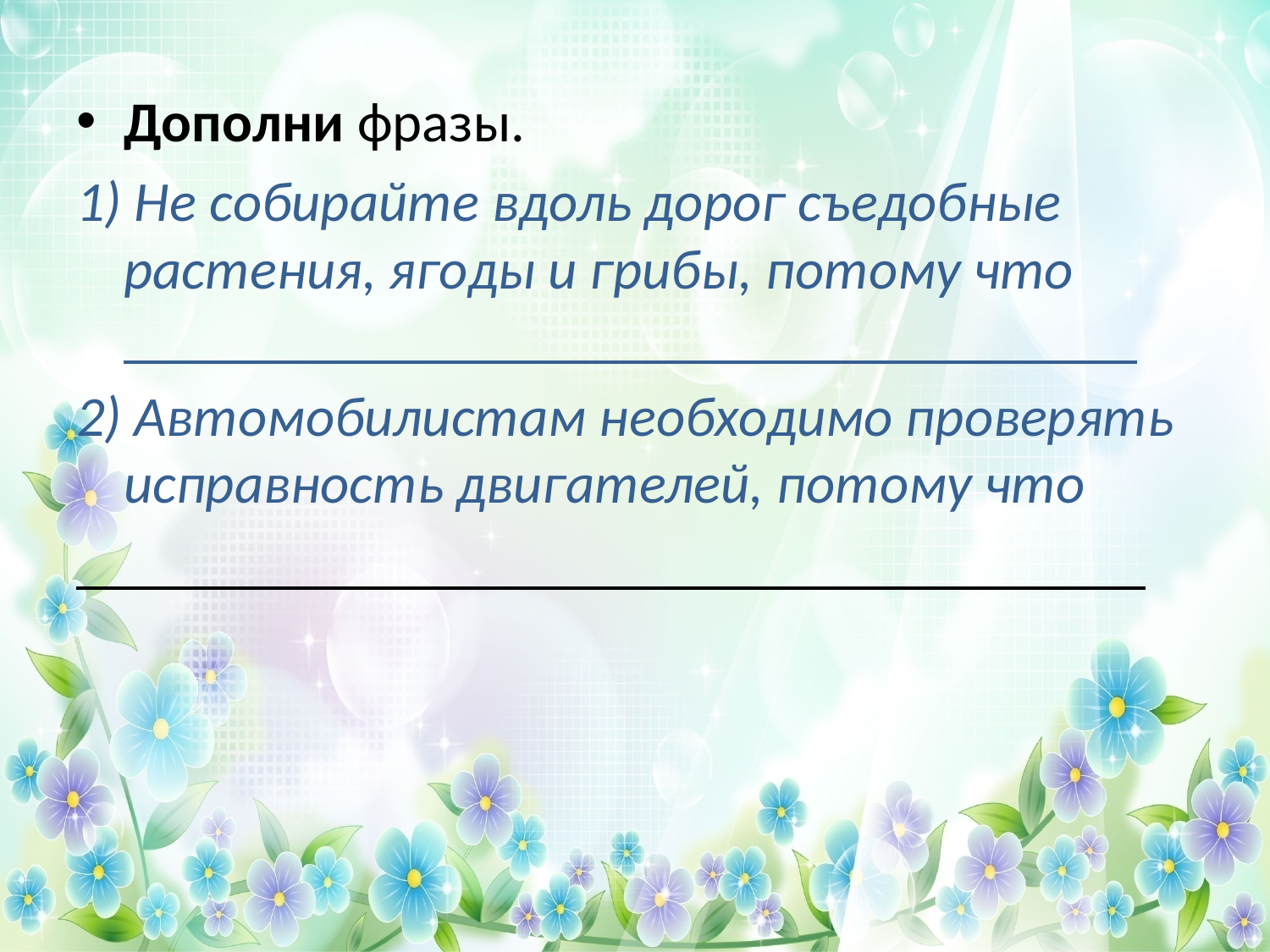

Дополни фразы.
1) Не собирайте вдоль дорог съедобные растения, ягоды и грибы, потому что ____________________________________
2) Автомобилистам необходимо проверять исправность двигателей, потому что
______________________________________